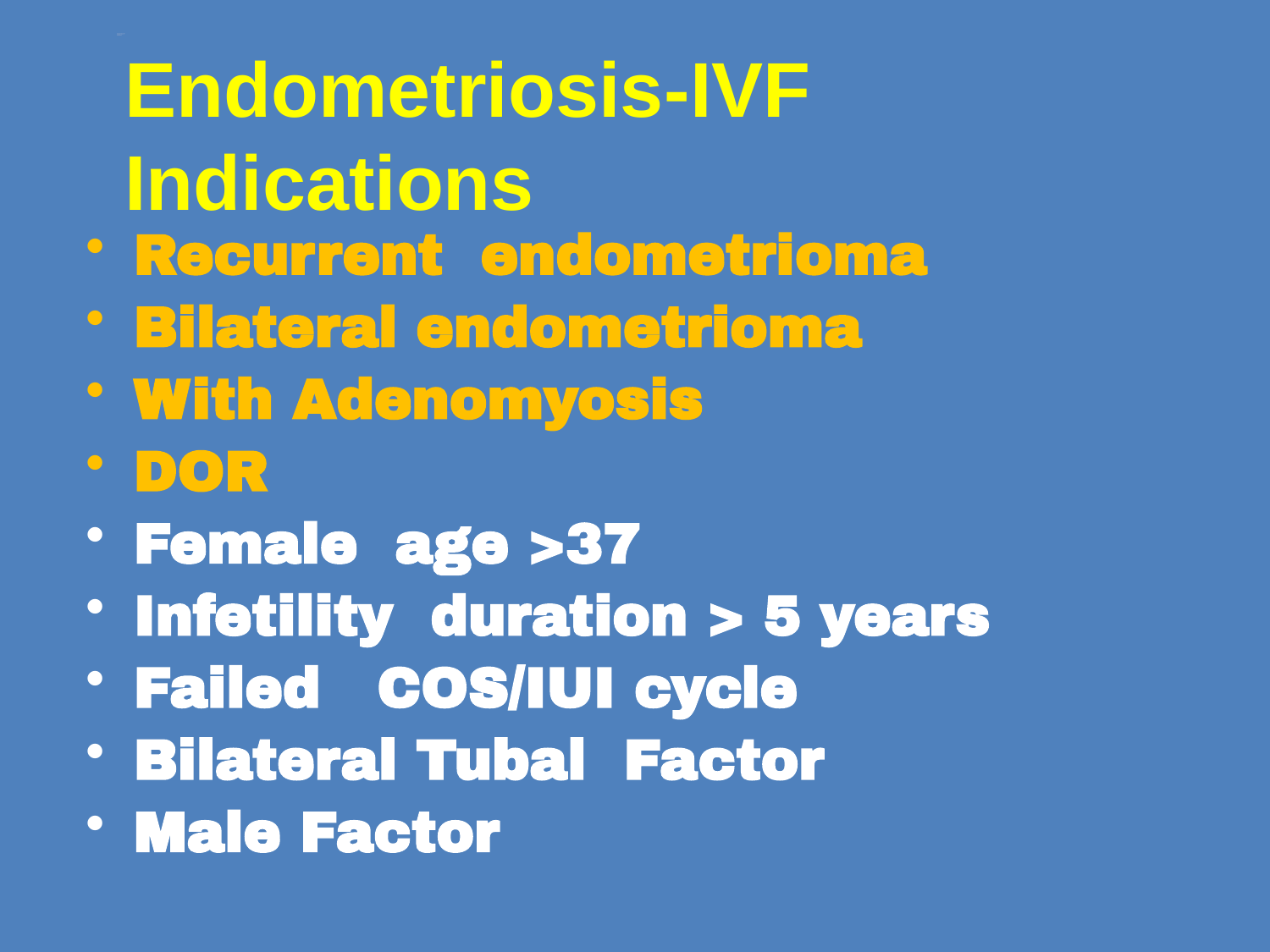

Endometriosis-IVF Indications

Recurrent  endometrioma
Bilateral endometrioma
With Adenomyosis
DOR
Female  age >37
Infetility  duration > 5 years
Failed   COS/IUI cycle
Bilateral Tubal  Factor
Male Factor